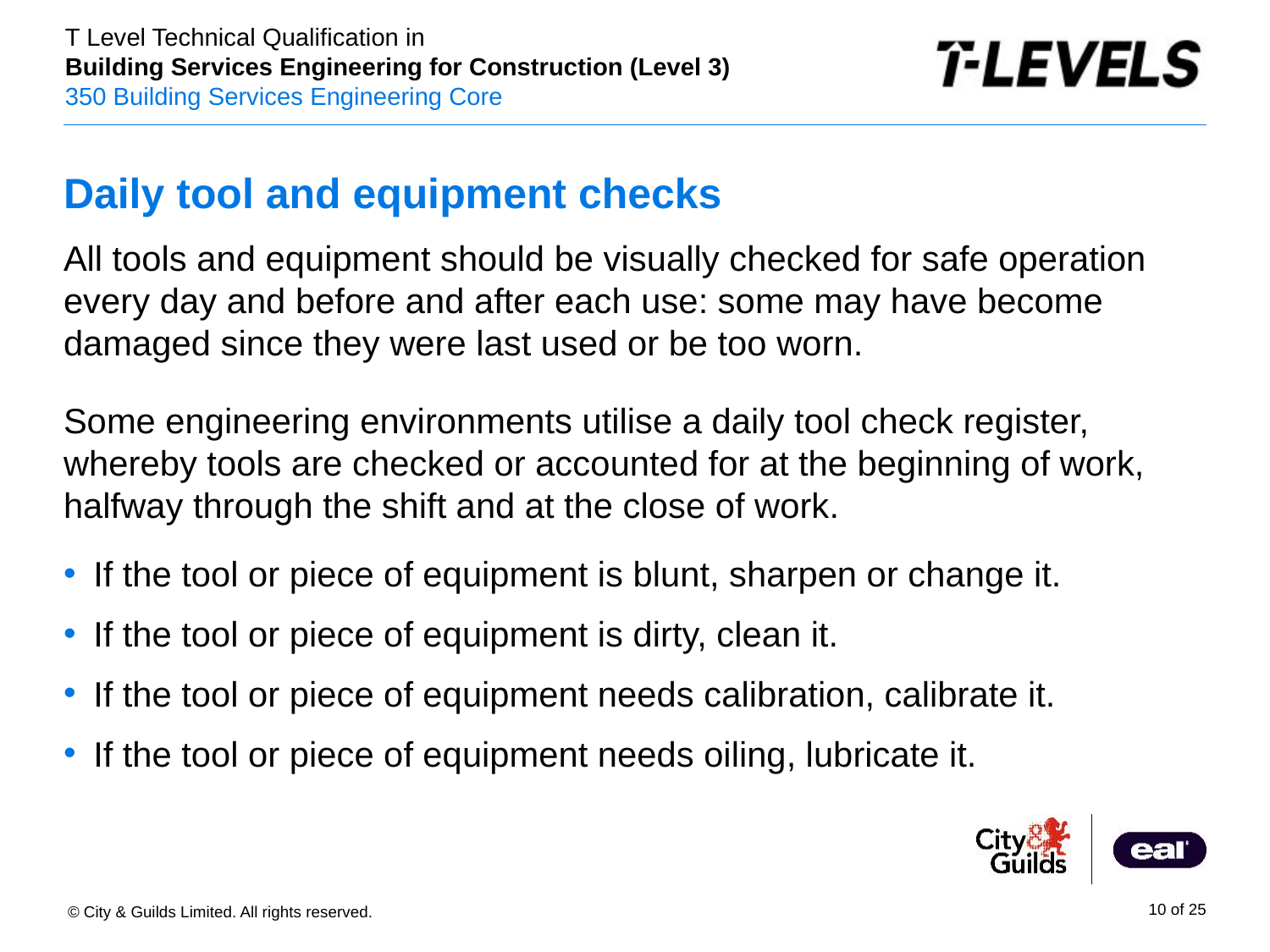

# Daily tool and equipment checks
All tools and equipment should be visually checked for safe operation every day and before and after each use: some may have become damaged since they were last used or be too worn.
Some engineering environments utilise a daily tool check register, whereby tools are checked or accounted for at the beginning of work, halfway through the shift and at the close of work.
If the tool or piece of equipment is blunt, sharpen or change it.
If the tool or piece of equipment is dirty, clean it.
If the tool or piece of equipment needs calibration, calibrate it.
If the tool or piece of equipment needs oiling, lubricate it.